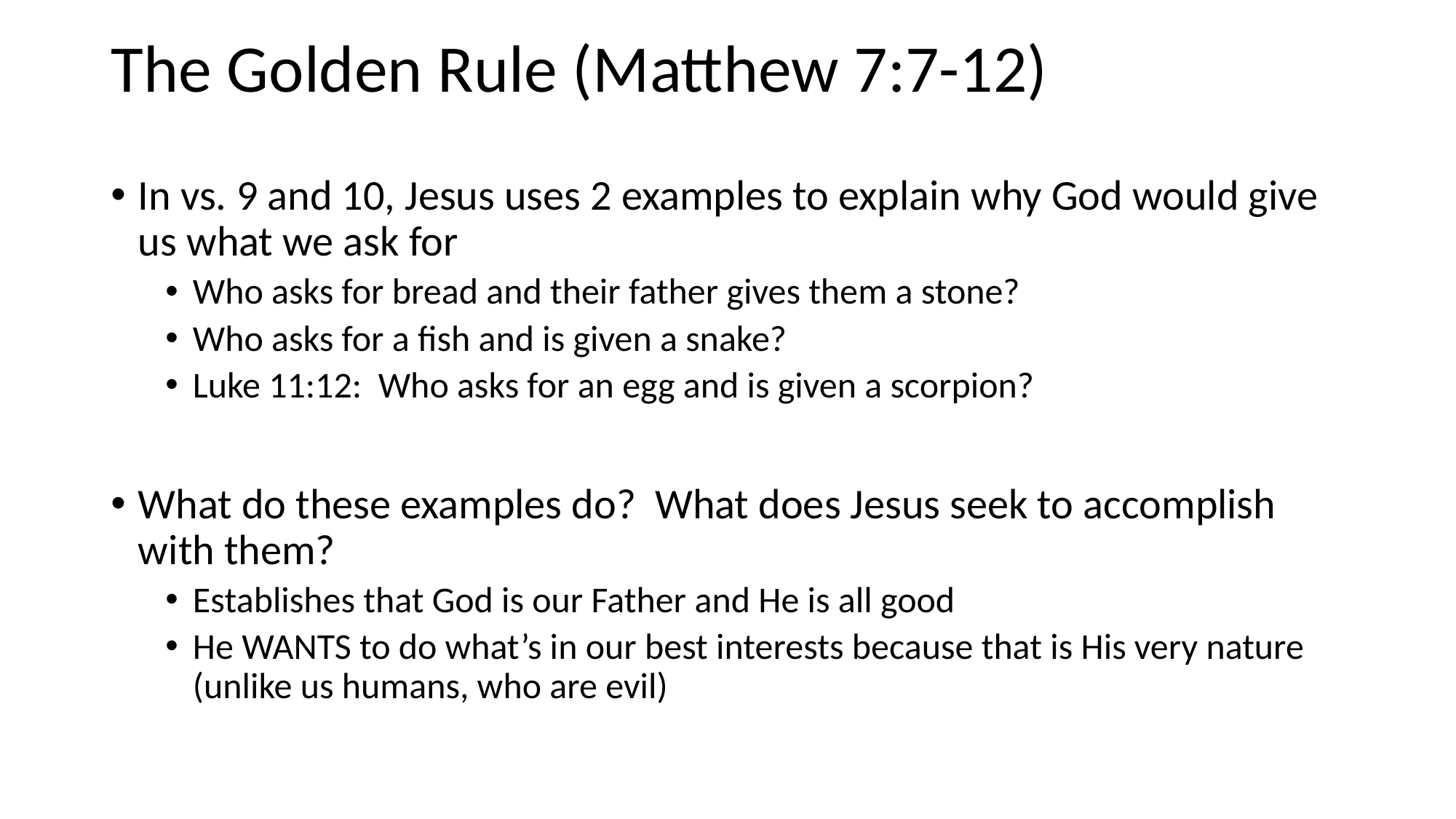

# The Golden Rule (Matthew 7:7-12)

In vs. 9 and 10, Jesus uses 2 examples to explain why God would give us what we ask for
Who asks for bread and their father gives them a stone?
Who asks for a fish and is given a snake?
Luke 11:12:  Who asks for an egg and is given a scorpion?

What do these examples do?  What does Jesus seek to accomplish with them?
Establishes that God is our Father and He is all good
He WANTS to do what’s in our best interests because that is His very nature (unlike us humans, who are evil)